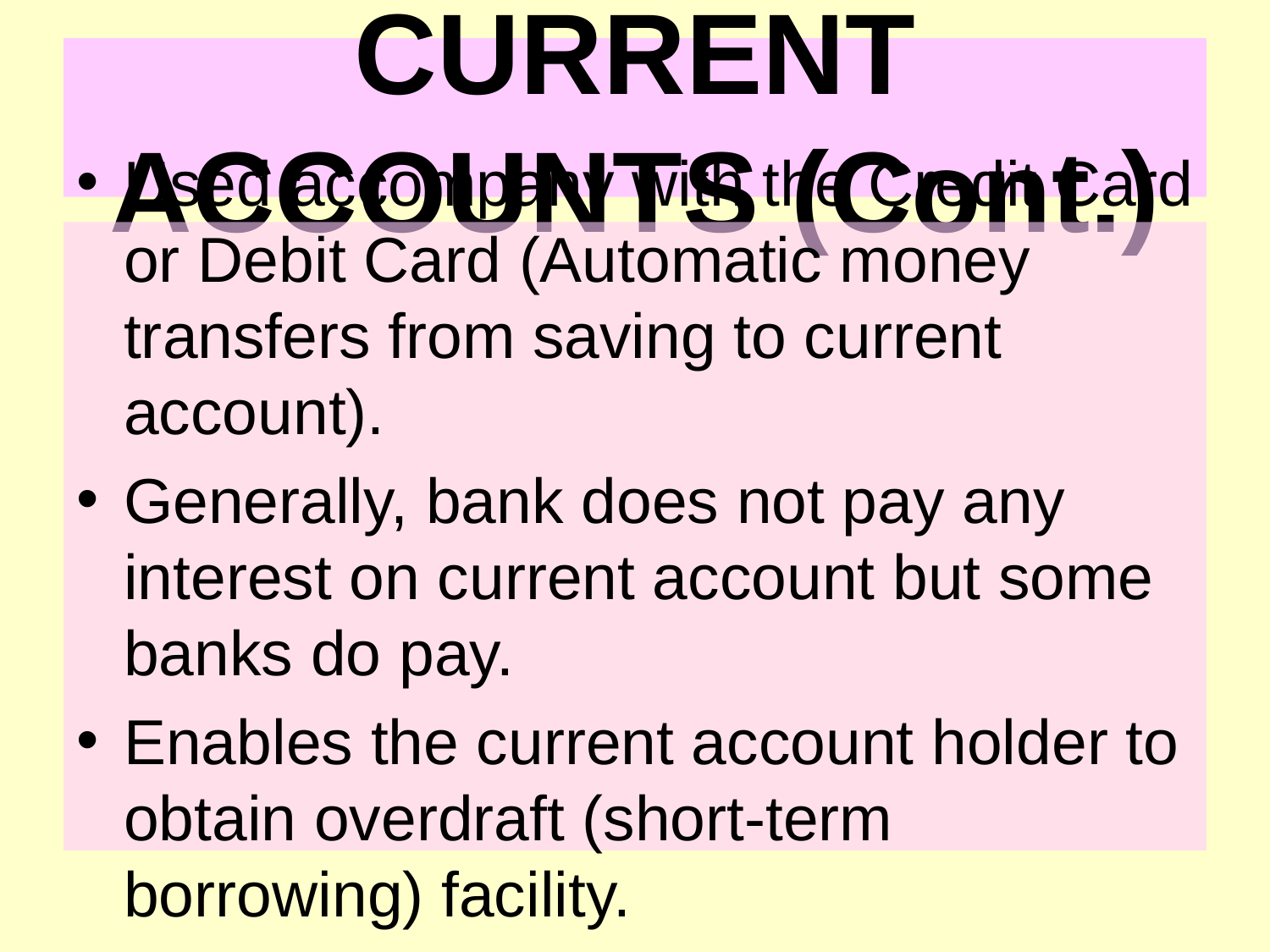

# CURRENT ACCOUNTS (Cont.)
Used accompany with the Credit Card or Debit Card (Automatic money transfers from saving to current account).
Generally, bank does not pay any interest on current account but some banks do pay.
Enables the current account holder to obtain overdraft (short-term borrowing) facility.